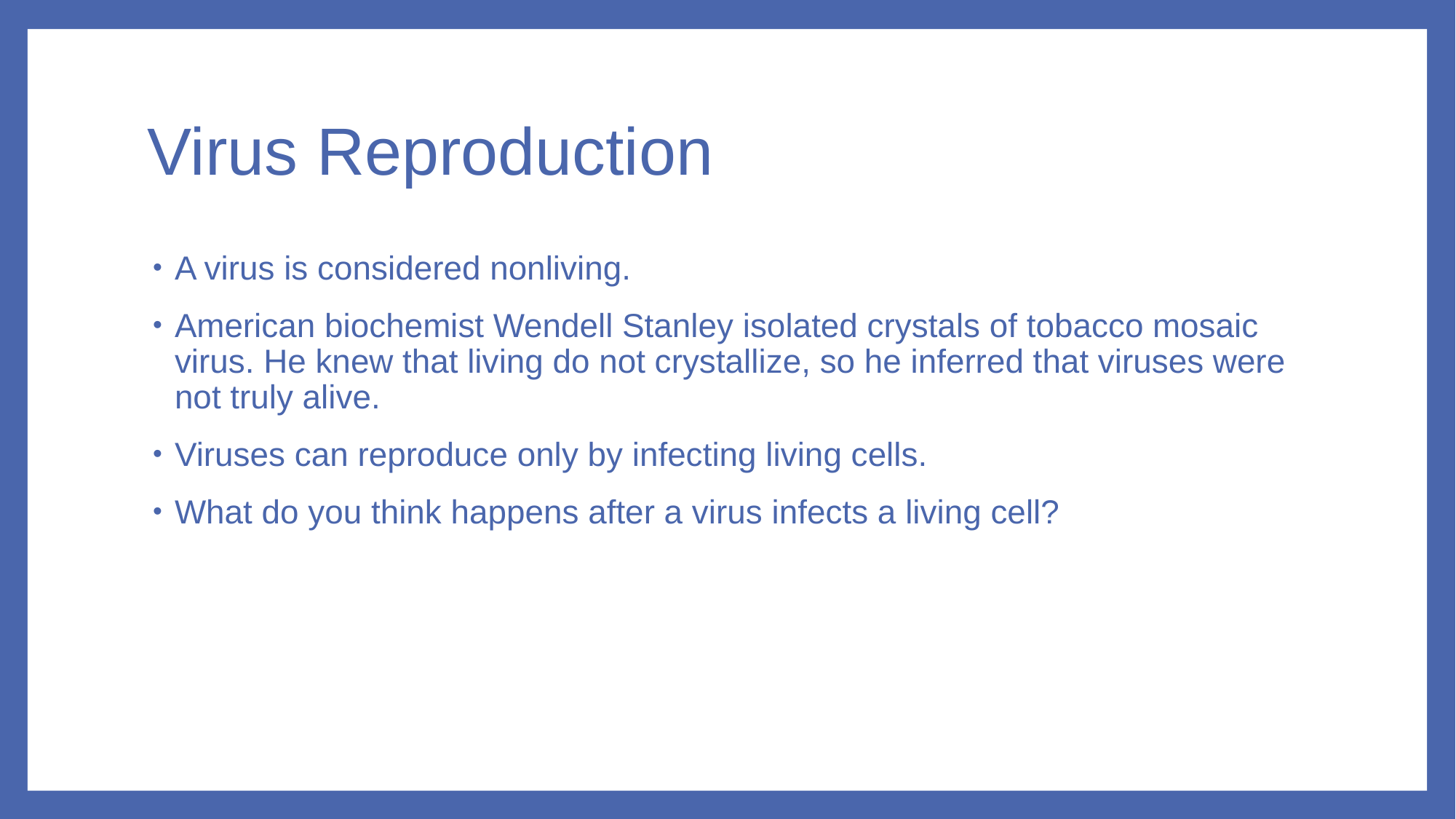

# Virus Reproduction
A virus is considered nonliving.
American biochemist Wendell Stanley isolated crystals of tobacco mosaic virus. He knew that living do not crystallize, so he inferred that viruses were not truly alive.
Viruses can reproduce only by infecting living cells.
What do you think happens after a virus infects a living cell?